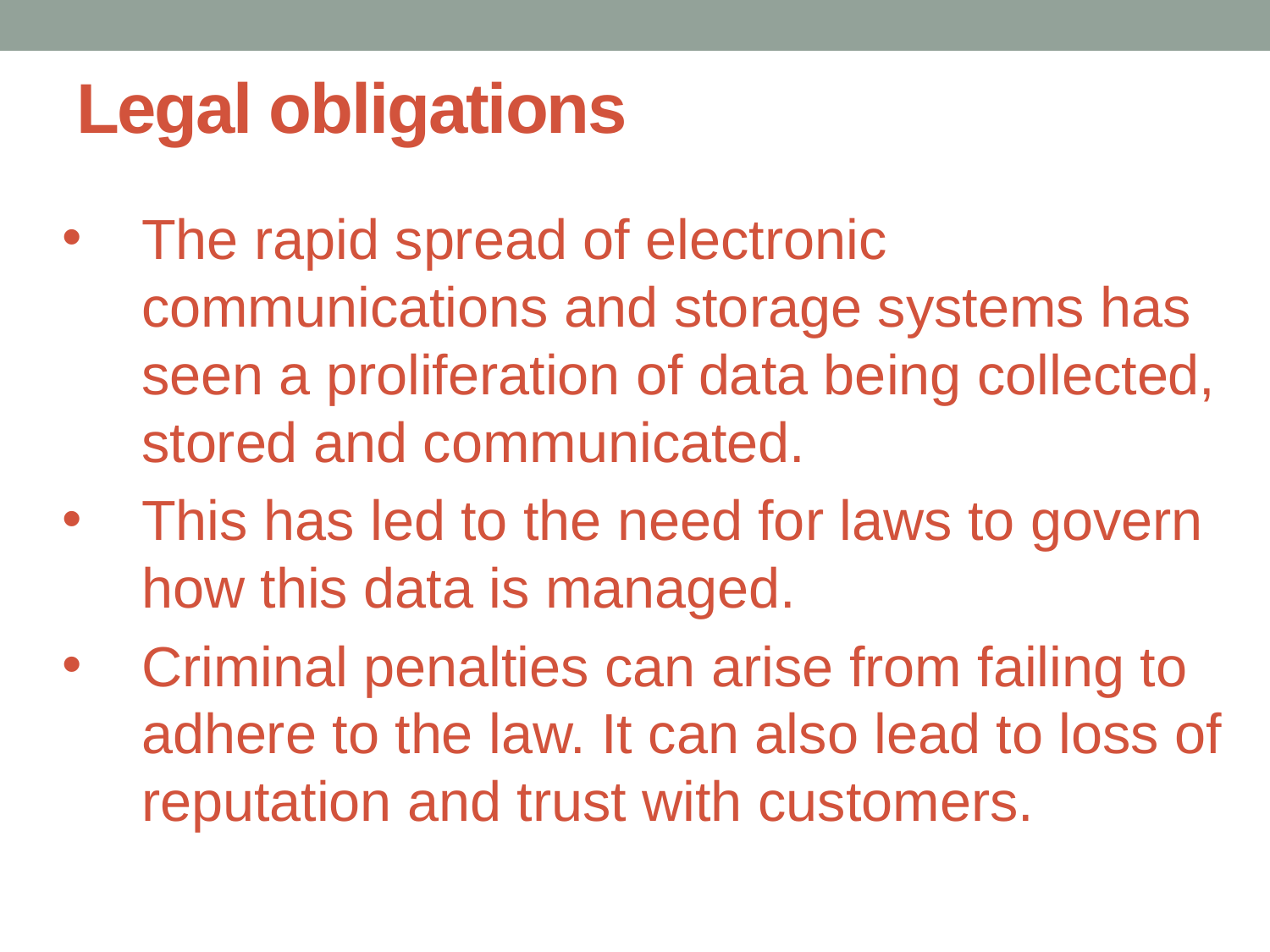

# Legal obligations
The rapid spread of electronic communications and storage systems has seen a proliferation of data being collected, stored and communicated.
This has led to the need for laws to govern how this data is managed.
Criminal penalties can arise from failing to adhere to the law. It can also lead to loss of reputation and trust with customers.